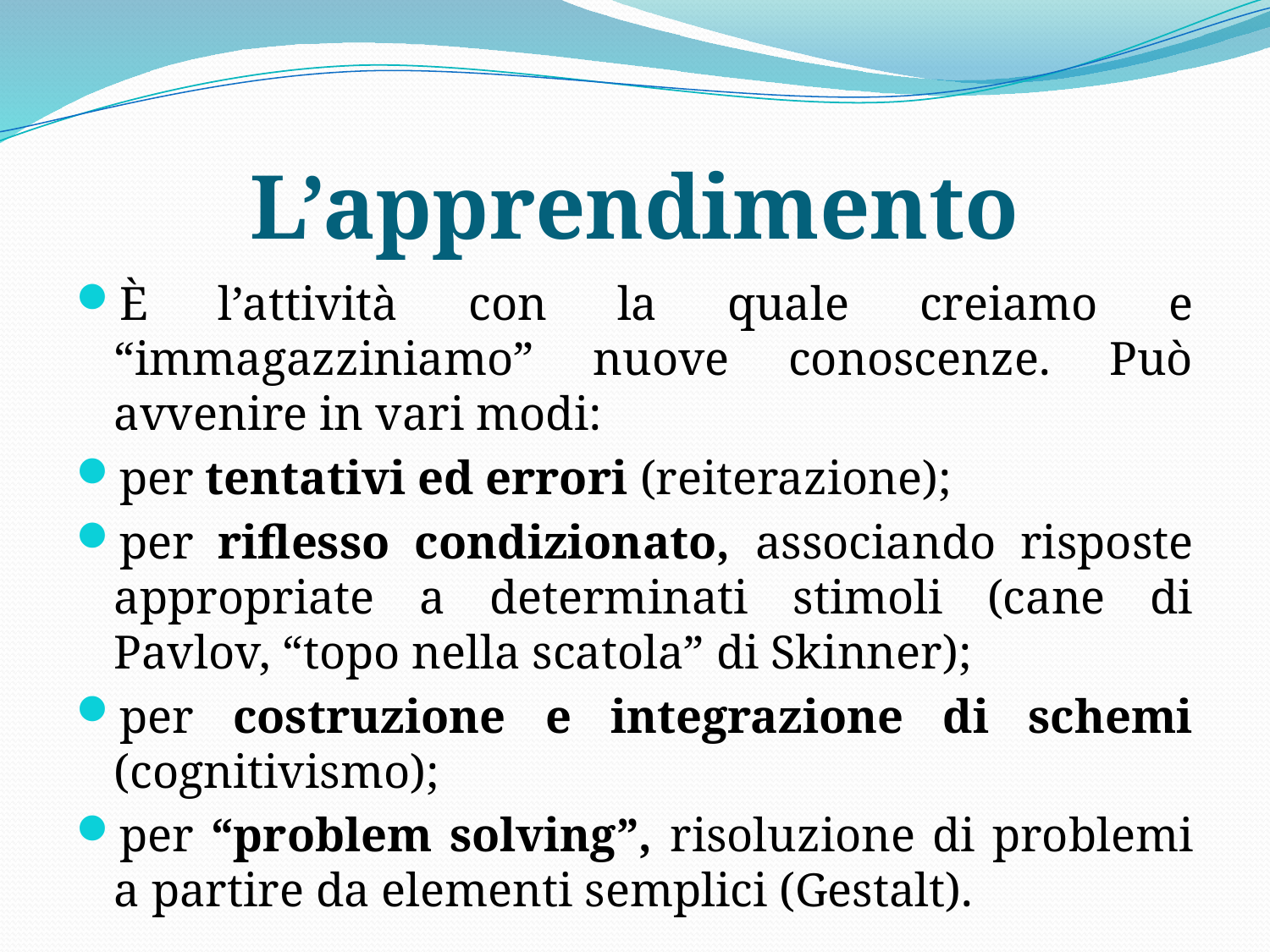

# L’apprendimento
È l’attività con la quale creiamo e “immagazziniamo” nuove conoscenze. Può avvenire in vari modi:
per tentativi ed errori (reiterazione);
per riflesso condizionato, associando risposte appropriate a determinati stimoli (cane di Pavlov, “topo nella scatola” di Skinner);
per costruzione e integrazione di schemi (cognitivismo);
per “problem solving”, risoluzione di problemi a partire da elementi semplici (Gestalt).